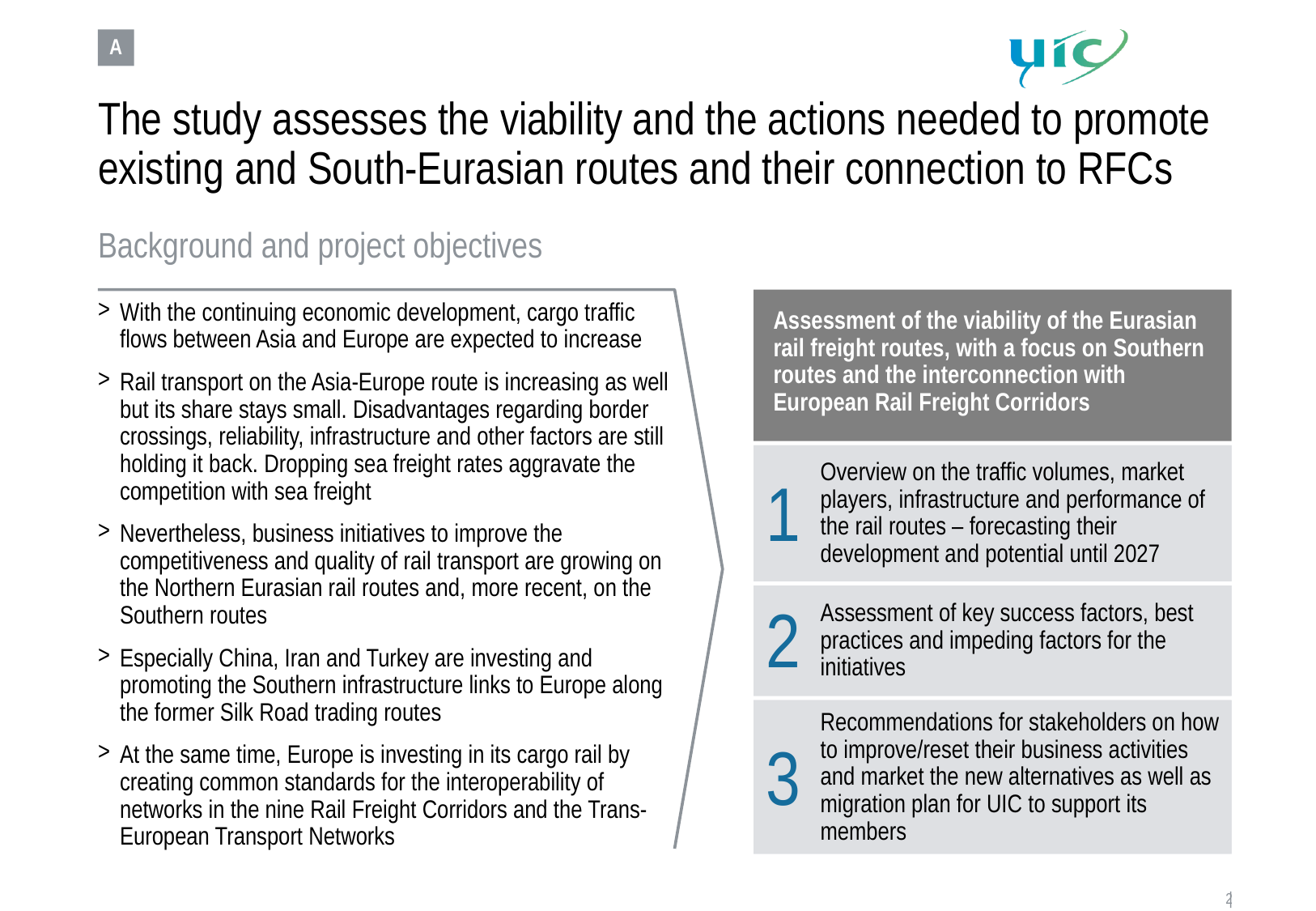

A
# The study assesses the viability and the actions needed to promote existing and South-Eurasian routes and their connection to RFCs
Background and project objectives

With the continuing economic development, cargo traffic flows between Asia and Europe are expected to increase
Rail transport on the Asia-Europe route is increasing as well but its share stays small. Disadvantages regarding border crossings, reliability, infrastructure and other factors are still holding it back. Dropping sea freight rates aggravate the competition with sea freight
Nevertheless, business initiatives to improve the competitiveness and quality of rail transport are growing on the Northern Eurasian rail routes and, more recent, on the Southern routes
Especially China, Iran and Turkey are investing and promoting the Southern infrastructure links to Europe along the former Silk Road trading routes
At the same time, Europe is investing in its cargo rail by creating common standards for the interoperability of networks in the nine Rail Freight Corridors and the Trans-European Transport Networks

Assessment of the viability of the Eurasian rail freight routes, with a focus on Southern routes and the interconnection with  European Rail Freight Corridors
Overview on the traffic volumes, market players, infrastructure and performance of the rail routes – forecasting their development and potential until 2027
Define organizational strategy with its processes and functions required to implement the defined strategy
1

Assessment of key success factors, best practices and impeding factors for the initiatives
2

Recommendations for stakeholders on how to improve/reset their business activities and market the new alternatives as well as migration plan for UIC to support its members
3